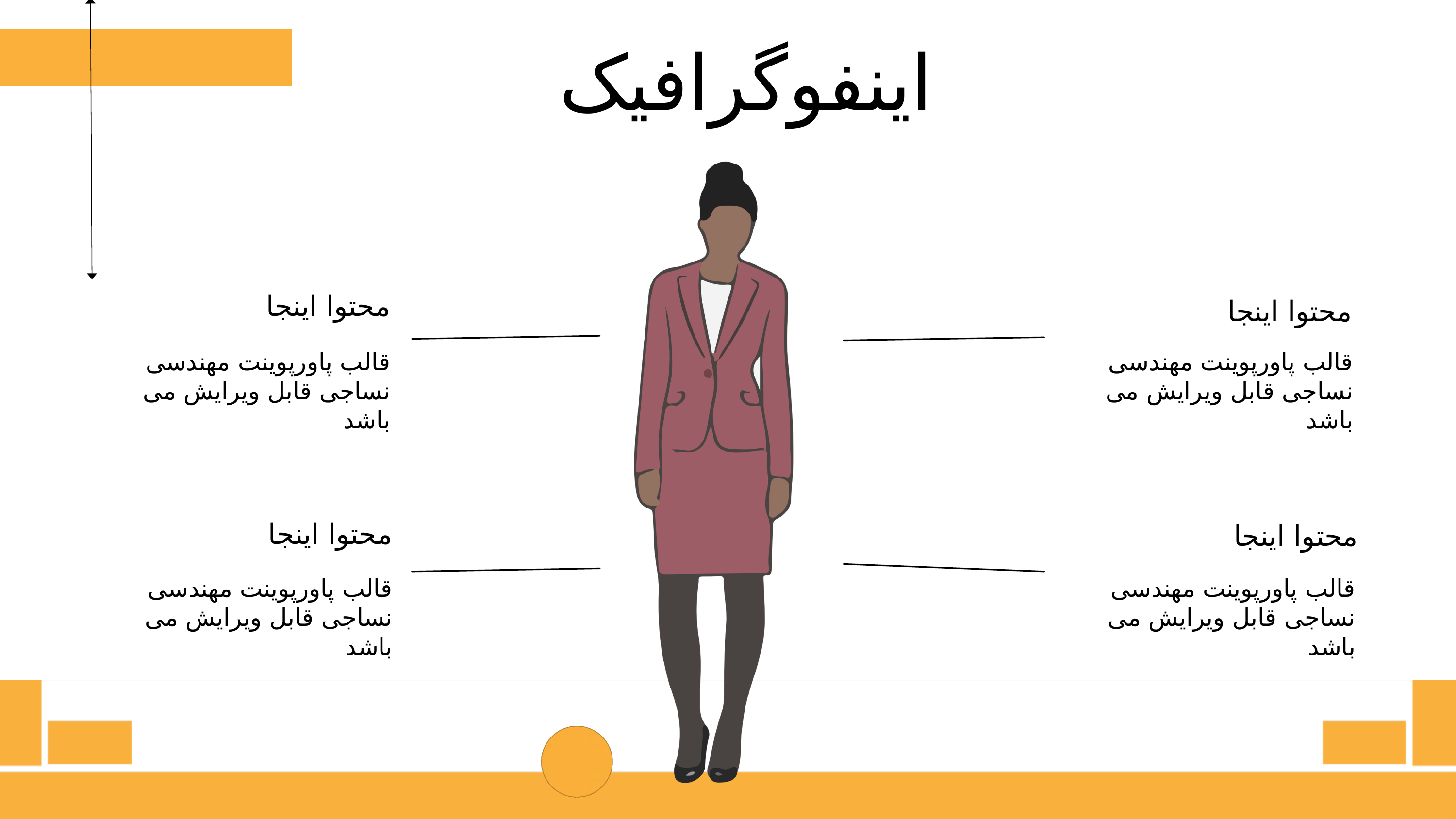

اینفوگرافیک

محتوا اینجا
محتوا اینجا

قالب پاورپوینت مهندسی نساجی قابل ویرایش می باشد
قالب پاورپوینت مهندسی نساجی قابل ویرایش می باشد

محتوا اینجا
محتوا اینجا

قالب پاورپوینت مهندسی نساجی قابل ویرایش می باشد
قالب پاورپوینت مهندسی نساجی قابل ویرایش می باشد